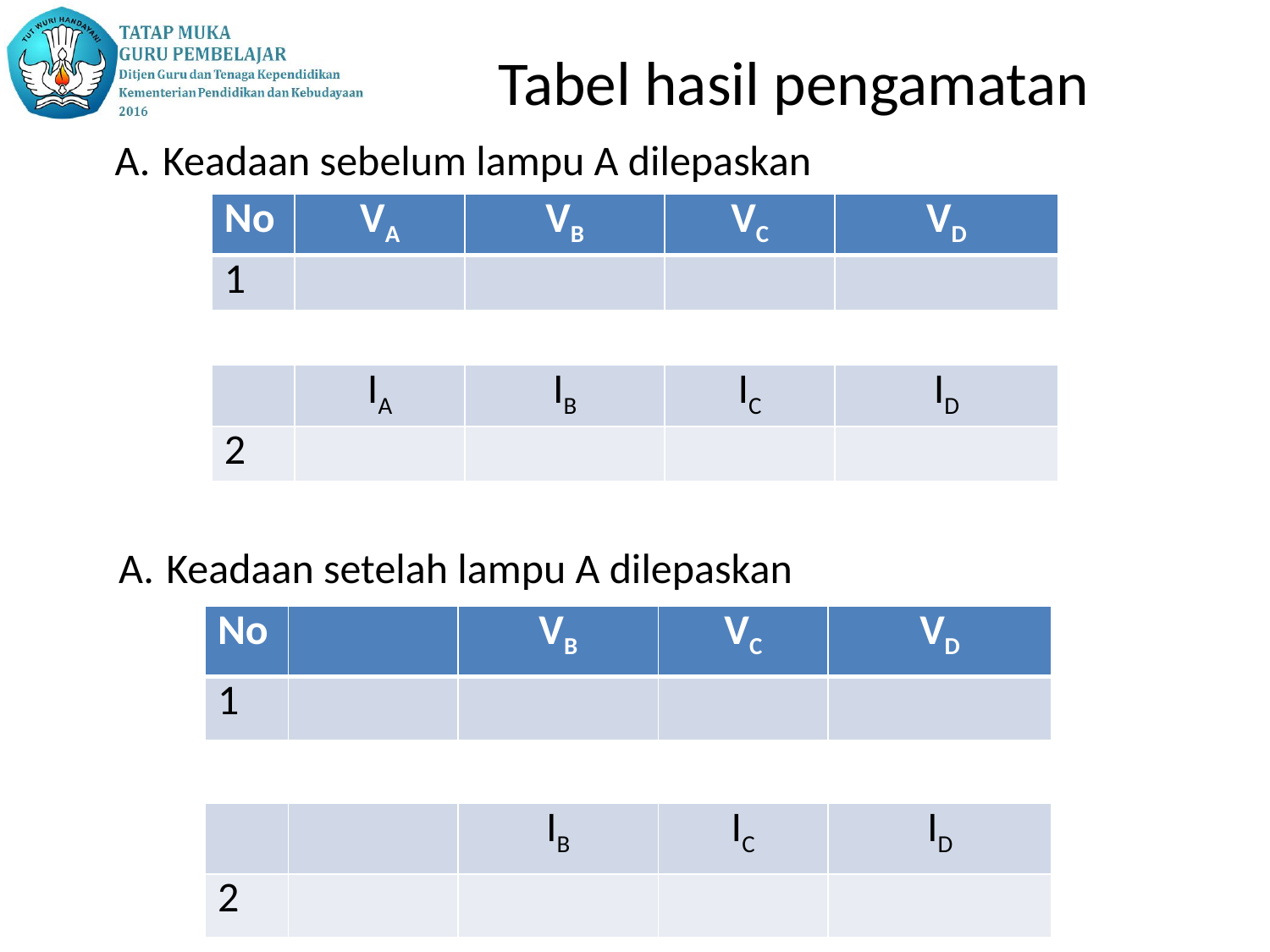

# Tabel hasil pengamatan
Keadaan sebelum lampu A dilepaskan
| No | VA | VB | VC | VD |
| --- | --- | --- | --- | --- |
| 1 |  |  |  |  |
|  |  |  |  |  |
|  | IA | IB | IC | ID |
| 2 |  |  |  |  |
Keadaan setelah lampu A dilepaskan
| No |  | VB | VC | VD |
| --- | --- | --- | --- | --- |
| 1 |  |  |  |  |
|  |  |  |  |  |
|  |  | IB | IC | ID |
| 2 |  |  |  |  |